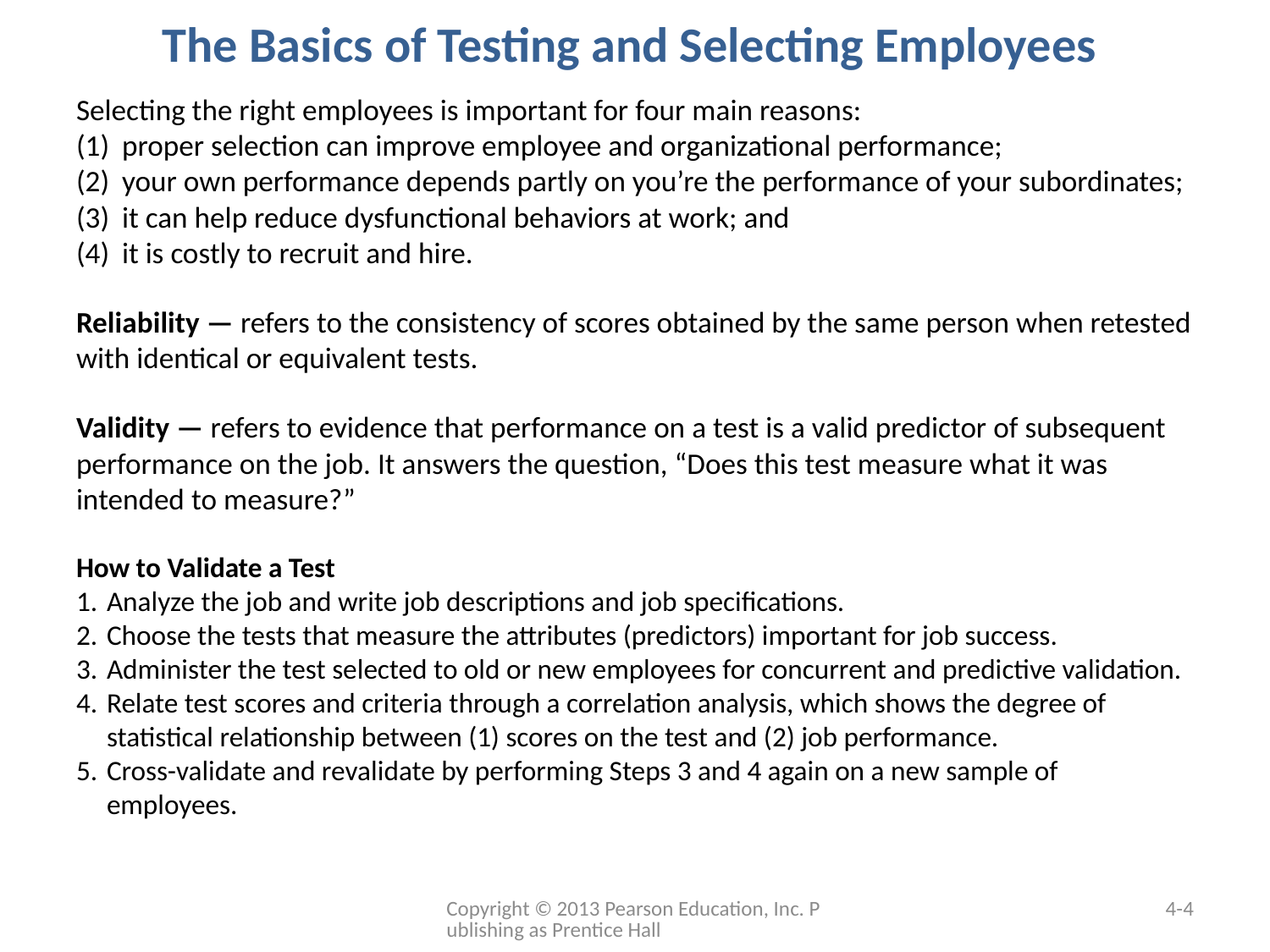

# The Basics of Testing and Selecting Employees
Selecting the right employees is important for four main reasons:
proper selection can improve employee and organizational performance;
your own performance depends partly on you’re the performance of your subordinates;
it can help reduce dysfunctional behaviors at work; and
it is costly to recruit and hire.

Reliability — refers to the consistency of scores obtained by the same person when retested with identical or equivalent tests.

Validity — refers to evidence that performance on a test is a valid predictor of subsequent performance on the job. It answers the question, “Does this test measure what it was intended to measure?”

How to Validate a Test
Analyze the job and write job descriptions and job specifications.
Choose the tests that measure the attributes (predictors) important for job success.
Administer the test selected to old or new employees for concurrent and predictive validation.
Relate test scores and criteria through a correlation analysis, which shows the degree of statistical relationship between (1) scores on the test and (2) job performance.
Cross-validate and revalidate by performing Steps 3 and 4 again on a new sample of employees.

Copyright © 2013 Pearson Education, Inc. Publishing as Prentice Hall
4-4